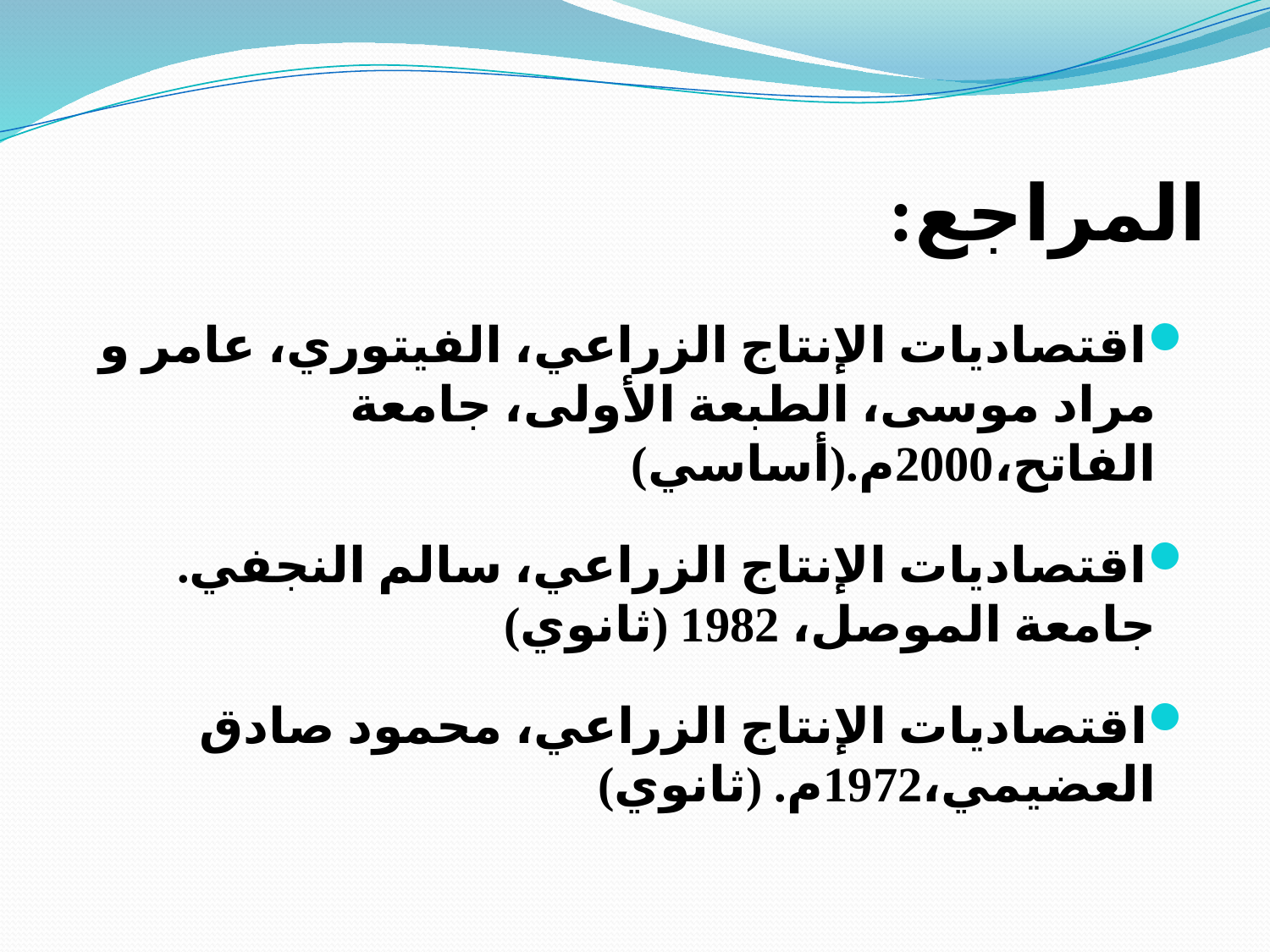

# المراجع:
اقتصاديات الإنتاج الزراعي، الفيتوري، عامر و مراد موسى، الطبعة الأولى، جامعة الفاتح،2000م.(أساسي)
اقتصاديات الإنتاج الزراعي، سالم النجفي. جامعة الموصل، 1982 (ثانوي)
اقتصاديات الإنتاج الزراعي، محمود صادق العضيمي،1972م. (ثانوي)